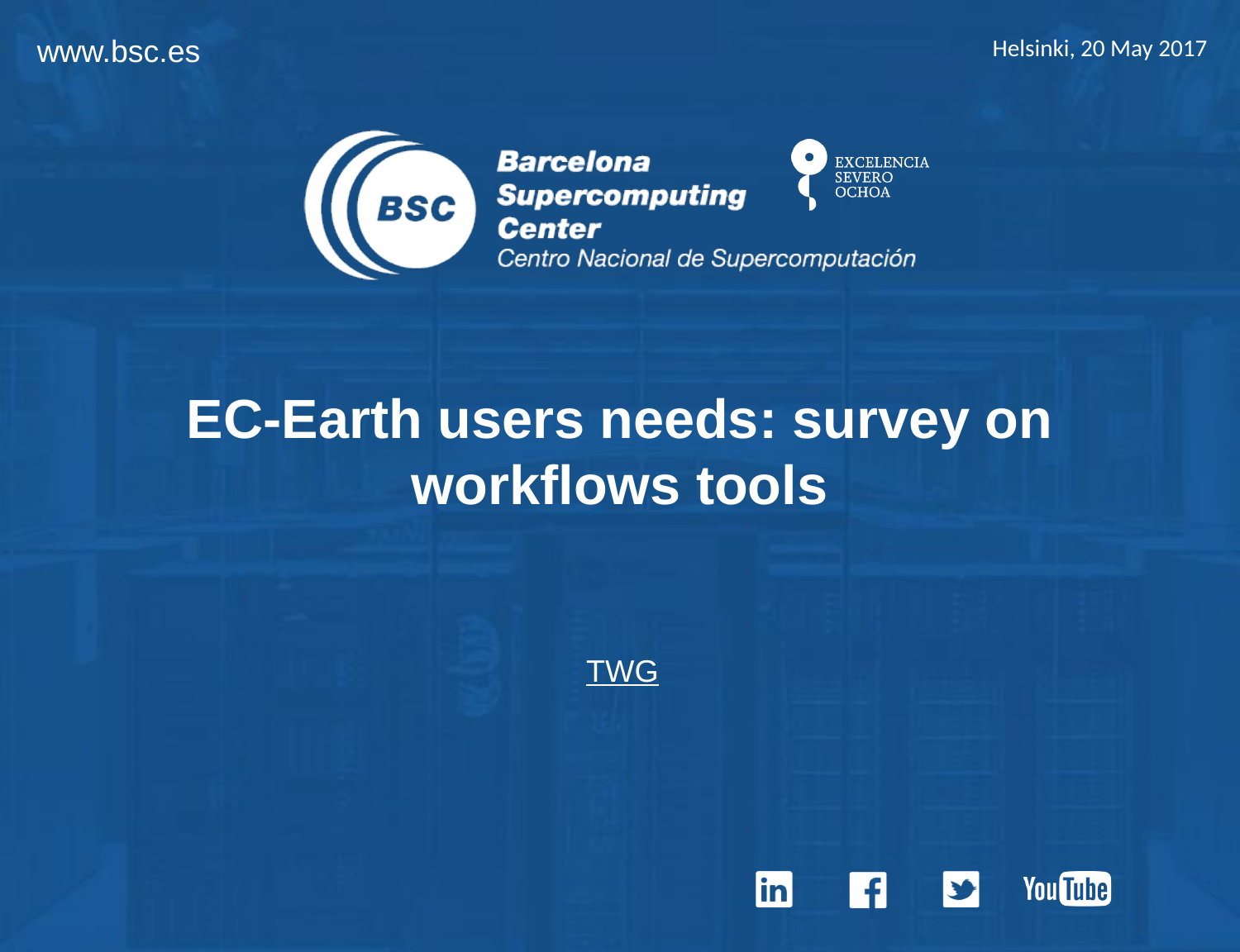

Helsinki, 20 May 2017
EC-Earth users needs: survey on workflows tools
TWG